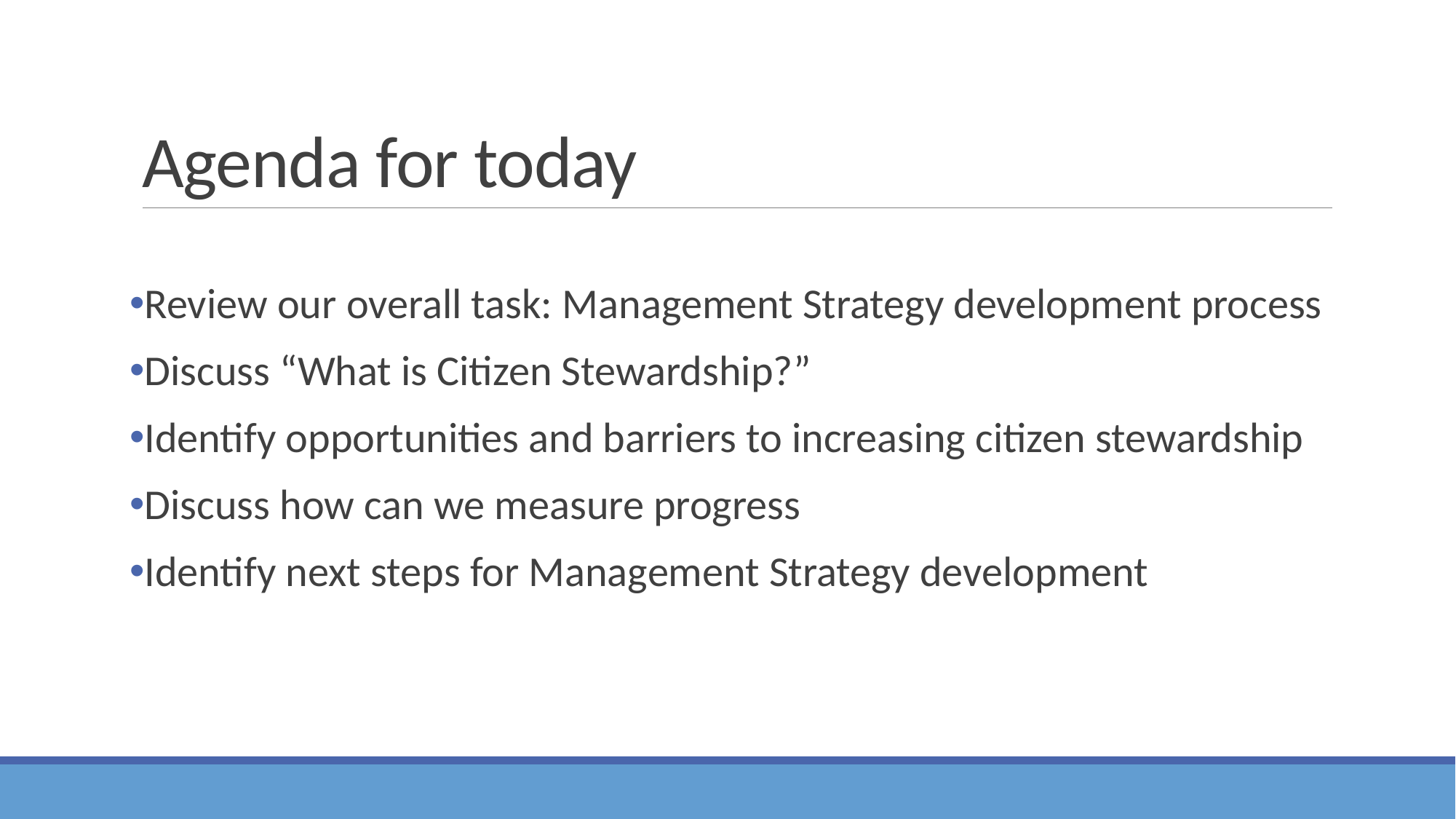

# Agenda for today
Review our overall task: Management Strategy development process
Discuss “What is Citizen Stewardship?”
Identify opportunities and barriers to increasing citizen stewardship
Discuss how can we measure progress
Identify next steps for Management Strategy development